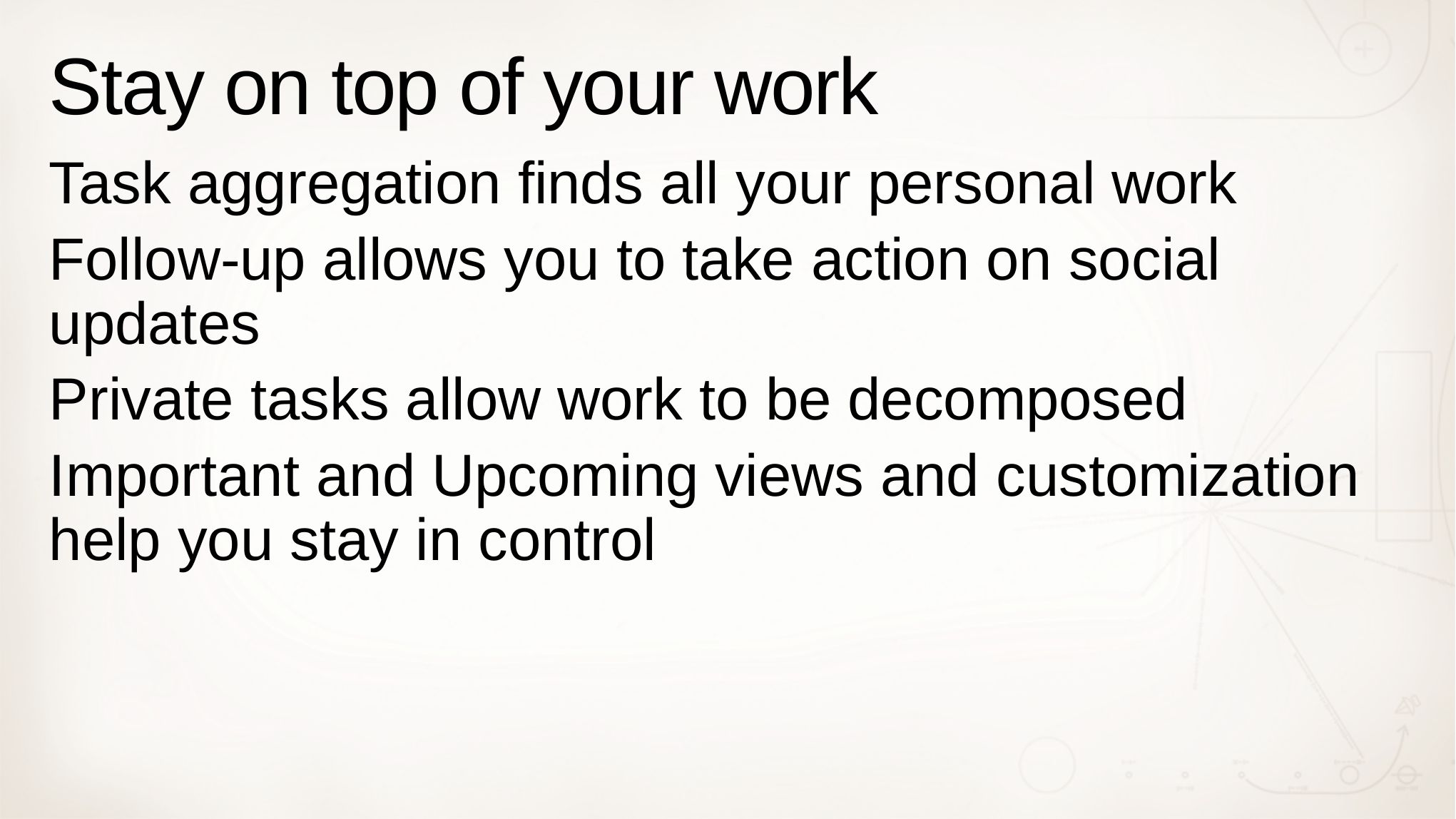

# Stay on top of your work
Task aggregation finds all your personal work
Follow-up allows you to take action on social updates
Private tasks allow work to be decomposed
Important and Upcoming views and customization help you stay in control